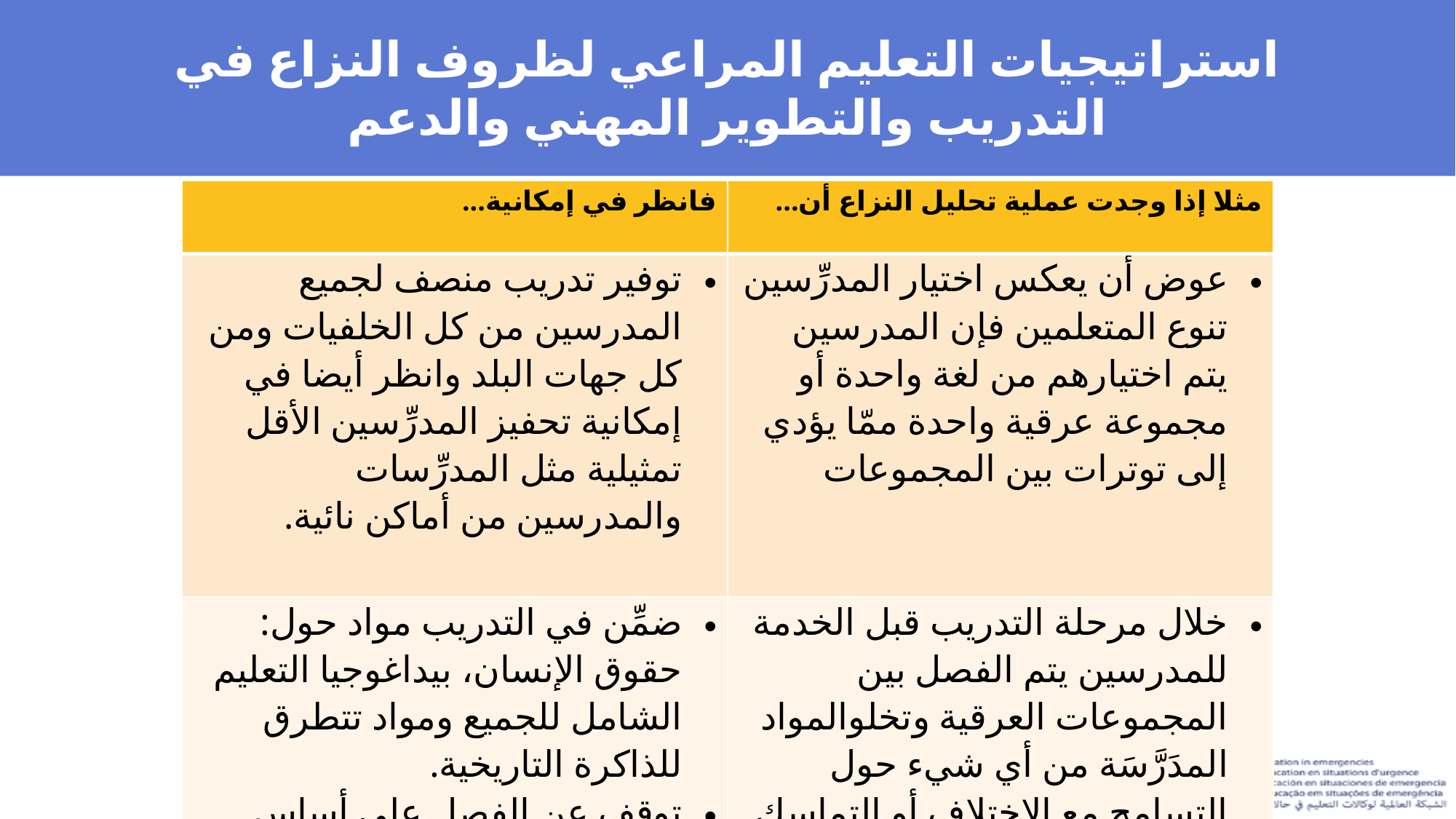

# استراتيجيات التعليم المراعي لظروف النزاع في التدريب والتطوير المهني والدعم
| فانظر في إمكانية... | مثلا إذا وجدت عملية تحليل النزاع أن... |
| --- | --- |
| توفير تدريب منصف لجميع المدرسين من كل الخلفيات ومن كل جهات البلد وانظر أيضا في إمكانية تحفيز المدرِّسين الأقل تمثيلية مثل المدرِّسات والمدرسين من أماكن نائية. | عوض أن يعكس اختيار المدرِّسين تنوع المتعلمين فإن المدرسين يتم اختيارهم من لغة واحدة أو مجموعة عرقية واحدة ممّا يؤدي إلى توترات بين المجموعات |
| ضمِّن في التدريب مواد حول: حقوق الإنسان، بيداغوجيا التعليم الشامل للجميع ومواد تتطرق للذاكرة التاريخية. توقف عن الفصل على أساس العرق عند تدريب المدرسين قبل الخدمة. | خلال مرحلة التدريب قبل الخدمة للمدرسين يتم الفصل بين المجموعات العرقية وتخلوالمواد المدَرَّسَة من أي شيء حول التسامح مع الاختلاف أو التماسك الاجتماعي |